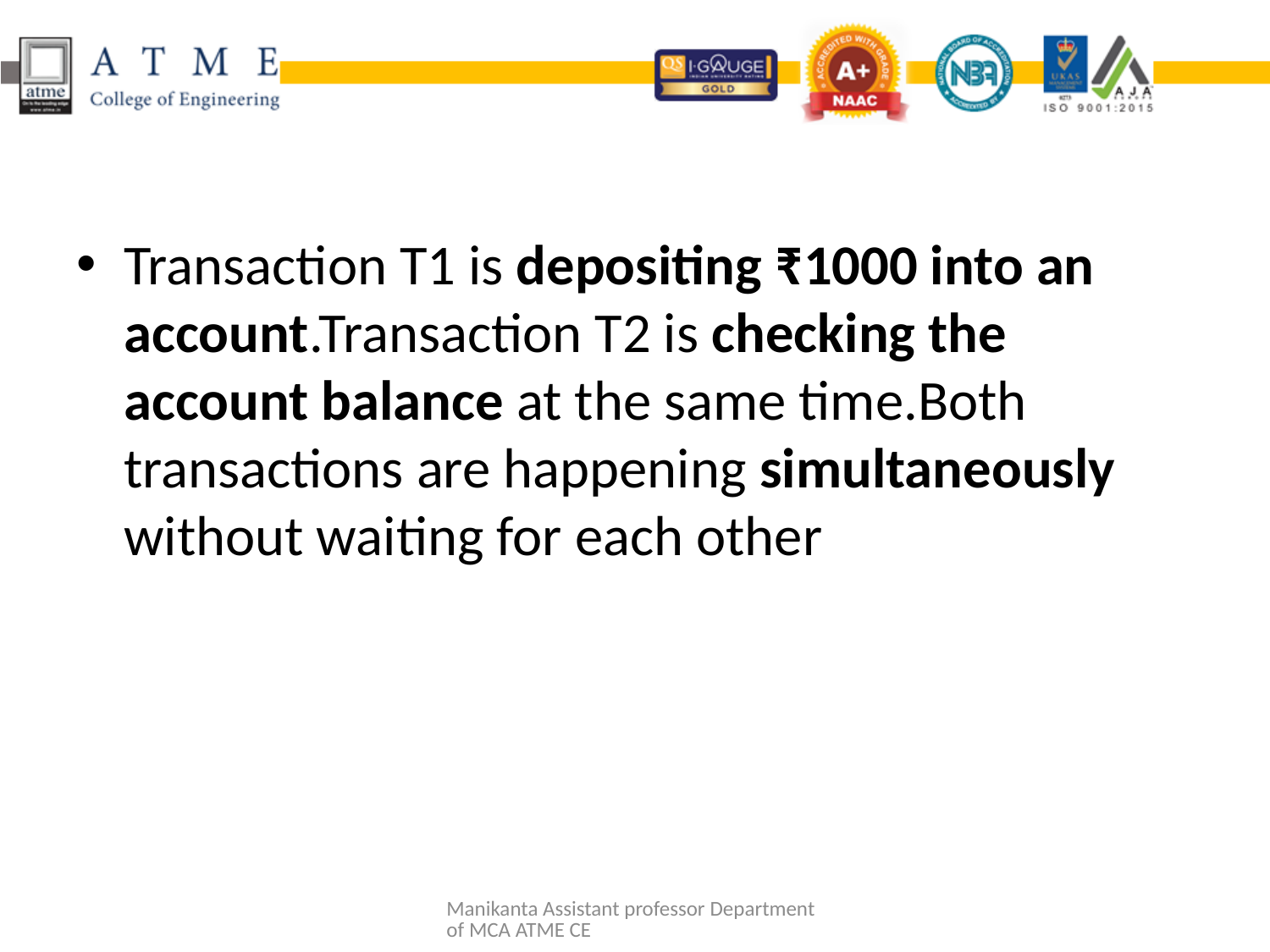

#
Transaction T1 is depositing ₹1000 into an account.Transaction T2 is checking the account balance at the same time.Both transactions are happening simultaneously without waiting for each other
Manikanta Assistant professor Department of MCA ATME CE